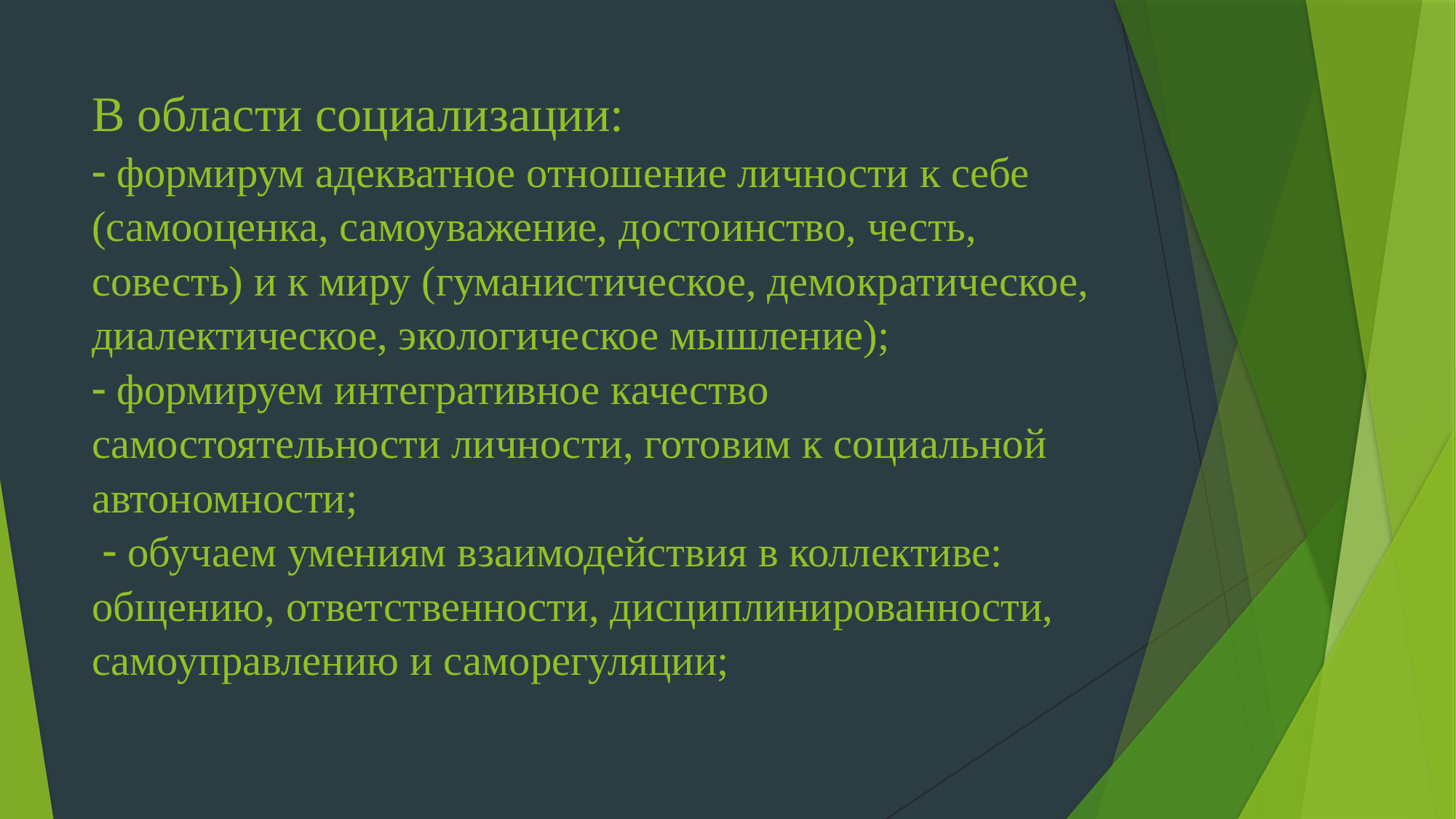

# В области социализации: − формирум адекватное отношение личности к себе (самооценка, самоуважение, достоинство, честь, совесть) и к миру (гуманистическое, демократическое, диалектическое, экологическое мышление); − формируем интегративное качество самостоятельности личности, готовим к социальной автономности; − обучаем умениям взаимодействия в коллективе: общению, ответственности, дисциплинированности, самоуправлению и саморегуляции;